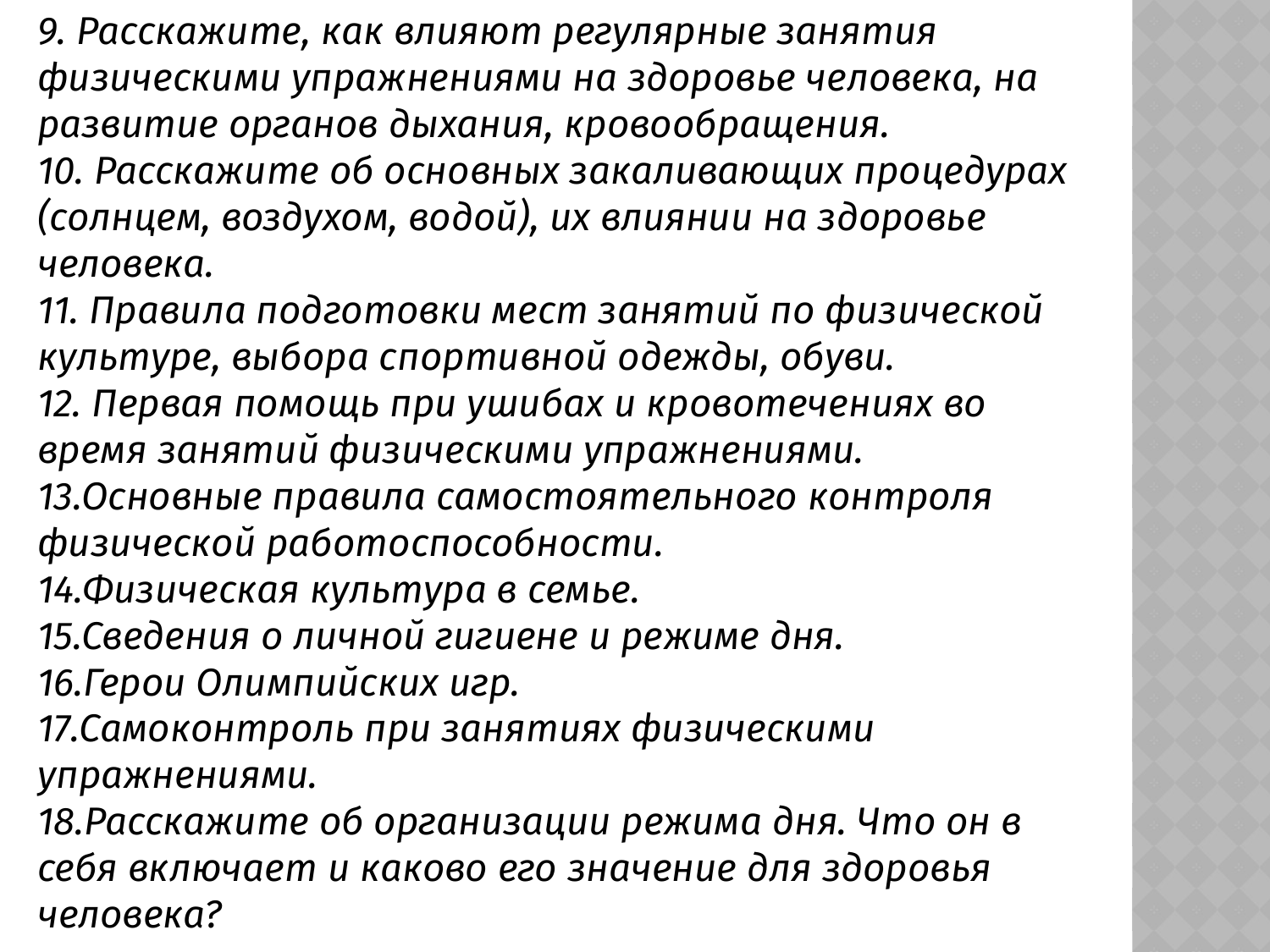

9. Расскажите, как влияют регулярные занятия физическими упражнениями на здоровье человека, на развитие органов дыхания, кровообращения.
10. Расскажите об основных закаливающих процедурах (солнцем, воздухом, водой), их влиянии на здоровье человека.
11. Правила подготовки мест занятий по физической культуре, выбора спортивной одежды, обуви.
12. Первая помощь при ушибах и кровотечениях во время занятий физическими упражнениями.
13.Основные правила самостоятельного контроля физической работоспособности.
14.Физическая культура в семье.
15.Сведения о личной гигиене и режиме дня.
16.Герои Олимпийских игр.
17.Самоконтроль при занятиях физическими упражнениями.
18.Расскажите об организации режима дня. Что он в себя включает и каково его значение для здоровья человека?